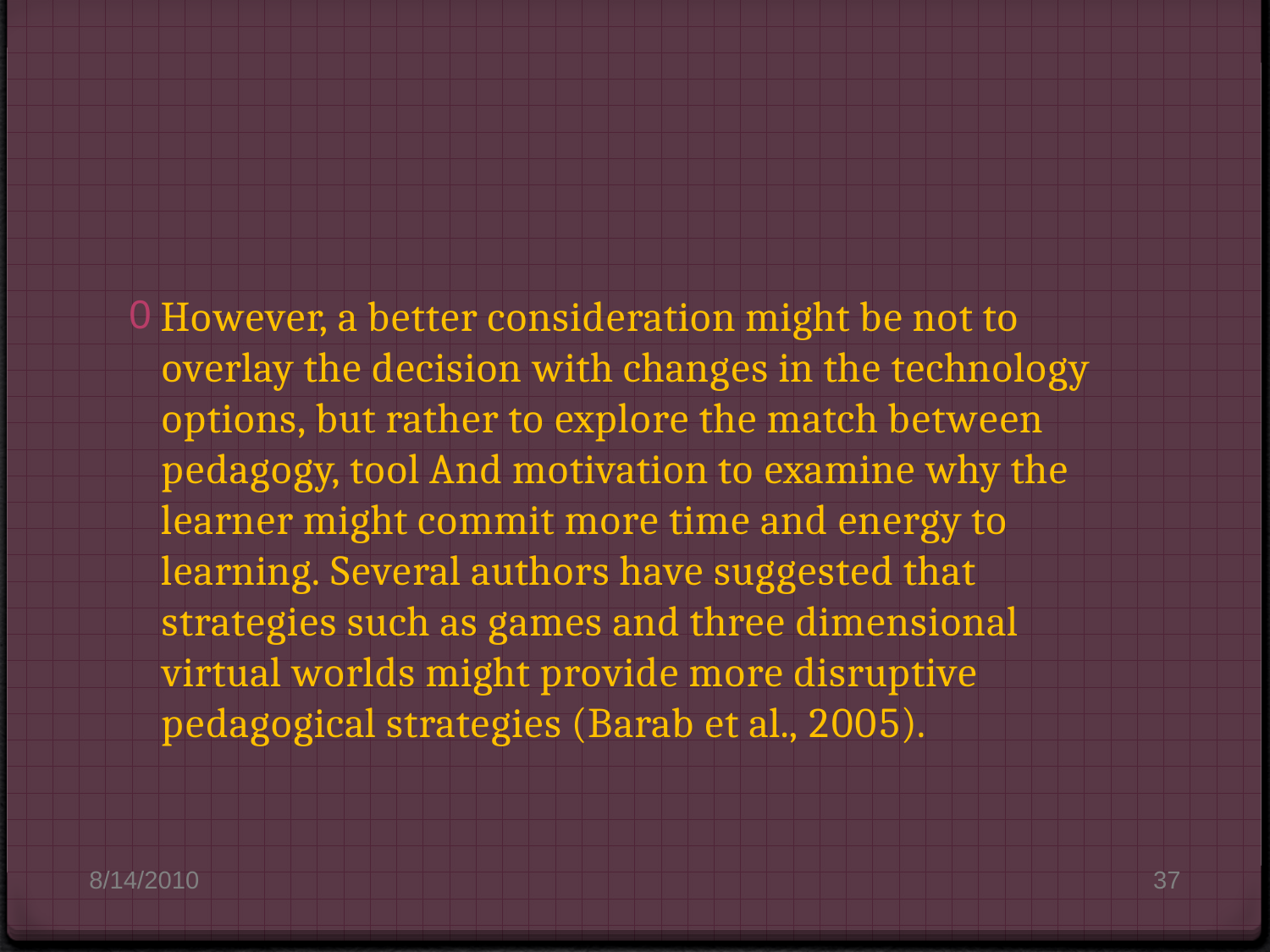

#
However, a better consideration might be not to overlay the decision with changes in the technology options, but rather to explore the match between pedagogy, tool And motivation to examine why the learner might commit more time and energy to learning. Several authors have suggested that strategies such as games and three dimensional virtual worlds might provide more disruptive pedagogical strategies (Barab et al., 2005).
8/14/2010

37